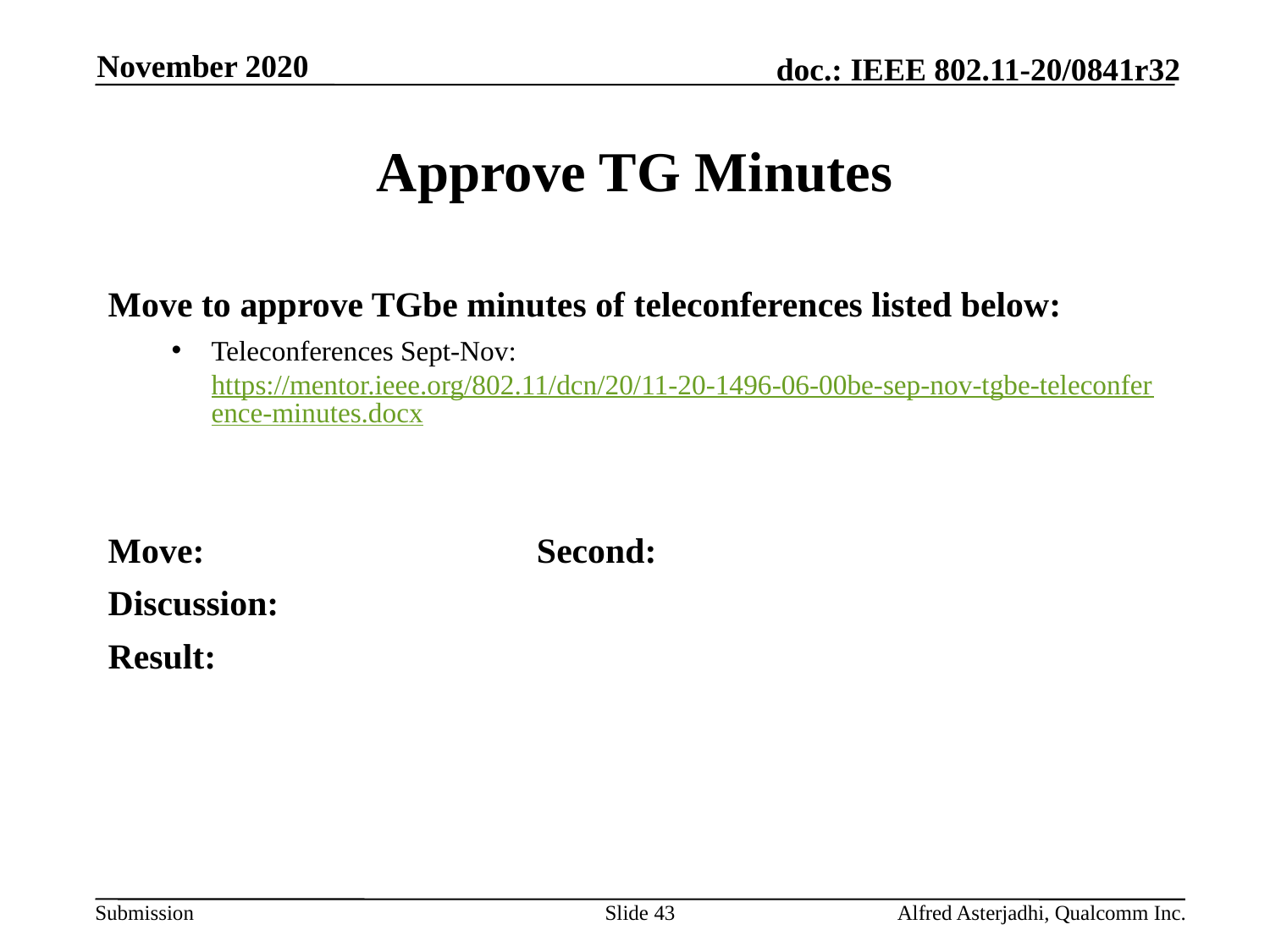

November 2020
# Approve TG Minutes
Move to approve TGbe minutes of teleconferences listed below:
Teleconferences Sept-Nov: https://mentor.ieee.org/802.11/dcn/20/11-20-1496-06-00be-sep-nov-tgbe-teleconference-minutes.docx

Move: 			Second:
Discussion:
Result:
Slide 43
Alfred Asterjadhi, Qualcomm Inc.